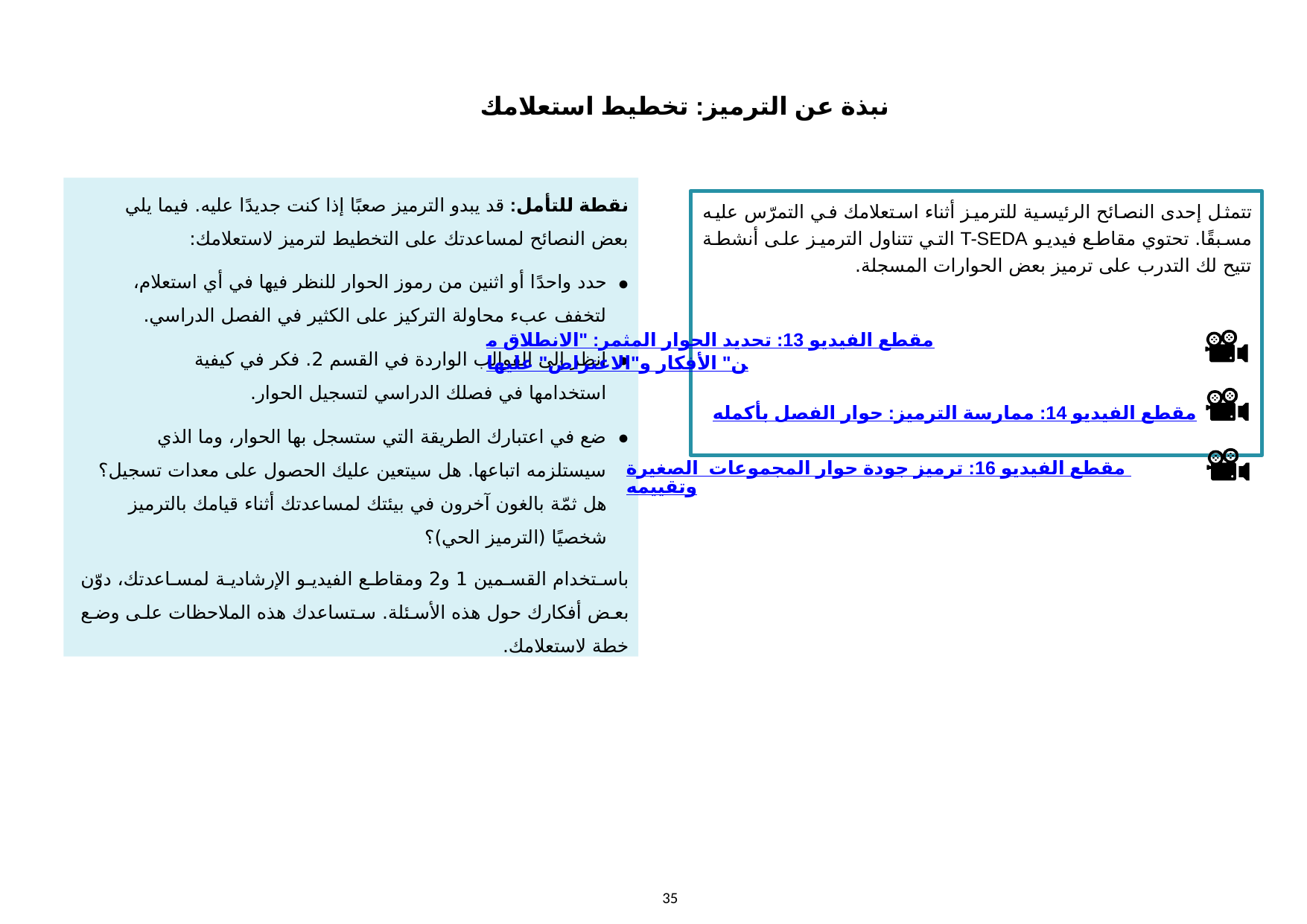

نبذة عن الترميز: تخطيط استعلامك
نقطة للتأمل: قد يبدو الترميز صعبًا إذا كنت جديدًا عليه. فيما يلي بعض النصائح لمساعدتك على التخطيط لترميز لاستعلامك:
حدد واحدًا أو اثنين من رموز الحوار للنظر فيها في أي استعلام، لتخفف عبء محاولة التركيز على الكثير في الفصل الدراسي.
انظر إلى القوالب الواردة في القسم 2. فكر في كيفية استخدامها في فصلك الدراسي لتسجيل الحوار.
ضع في اعتبارك الطريقة التي ستسجل بها الحوار، وما الذي سيستلزمه اتباعها. هل سيتعين عليك الحصول على معدات تسجيل؟ هل ثمّة بالغون آخرون في بيئتك لمساعدتك أثناء قيامك بالترميز شخصيًا (الترميز الحي)؟
باستخدام القسمين 1 و2 ومقاطع الفيديو الإرشادية لمساعدتك، دوّن بعض أفكارك حول هذه الأسئلة. ستساعدك هذه الملاحظات على وضع خطة لاستعلامك.
تتمثل إحدى النصائح الرئيسية للترميز أثناء استعلامك في التمرّس عليه مسبقًا. تحتوي مقاطع فيديو T-SEDA التي تتناول الترميز على أنشطة تتيح لك التدرب على ترميز بعض الحوارات المسجلة.

مقطع الفيديو 13: تحديد الحوار المثمر: "الانطلاق من" الأفكار و"الاعتراض" عليها

مقطع الفيديو 14: ممارسة الترميز: حوار الفصل بأكمله

مقطع الفيديو 16: ترميز جودة حوار المجموعات الصغيرة وتقييمه

35